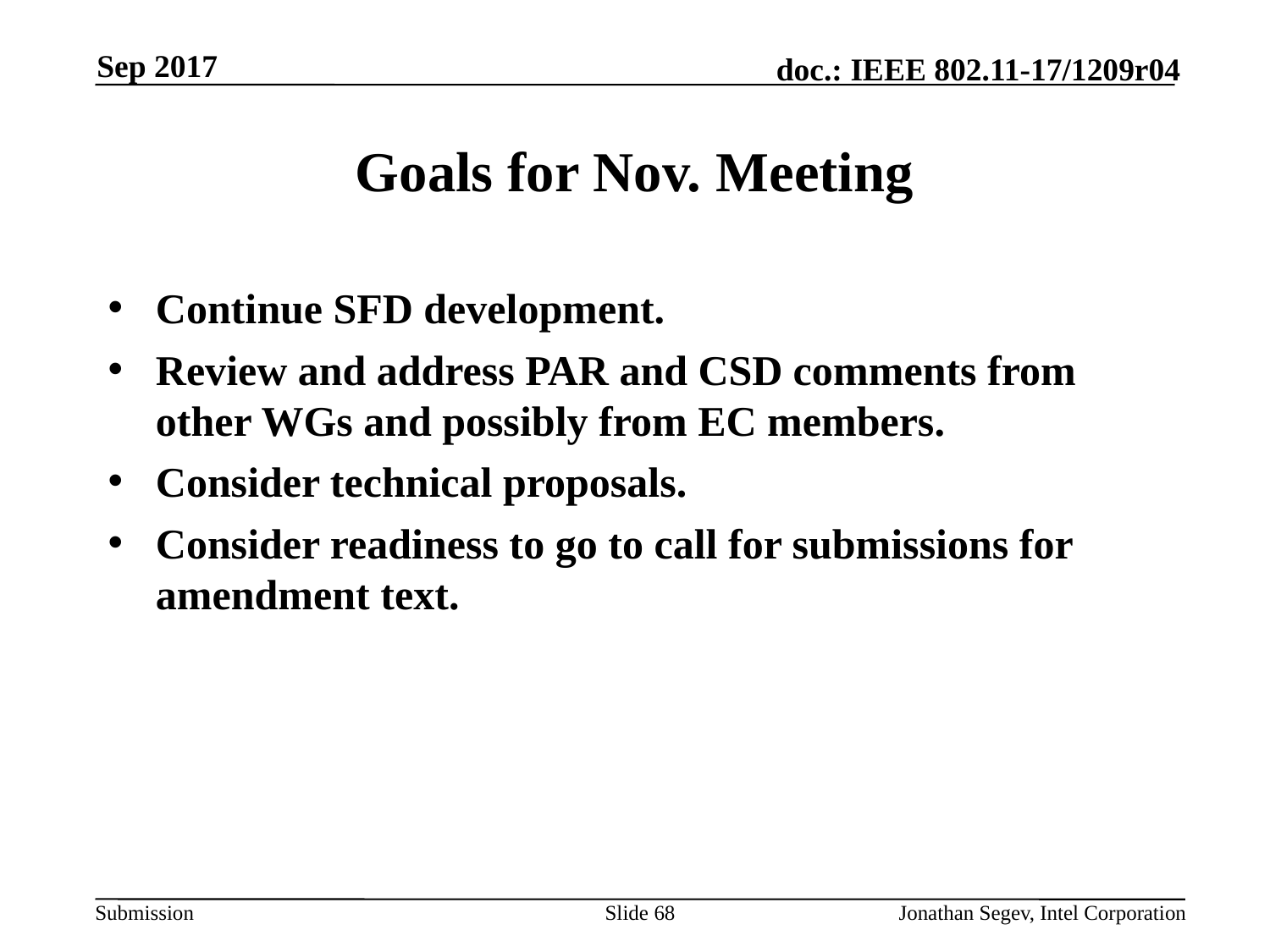

Sep 2017
# Goals for Nov. Meeting
Continue SFD development.
Review and address PAR and CSD comments from other WGs and possibly from EC members.
Consider technical proposals.
Consider readiness to go to call for submissions for amendment text.
Slide 68
Jonathan Segev, Intel Corporation